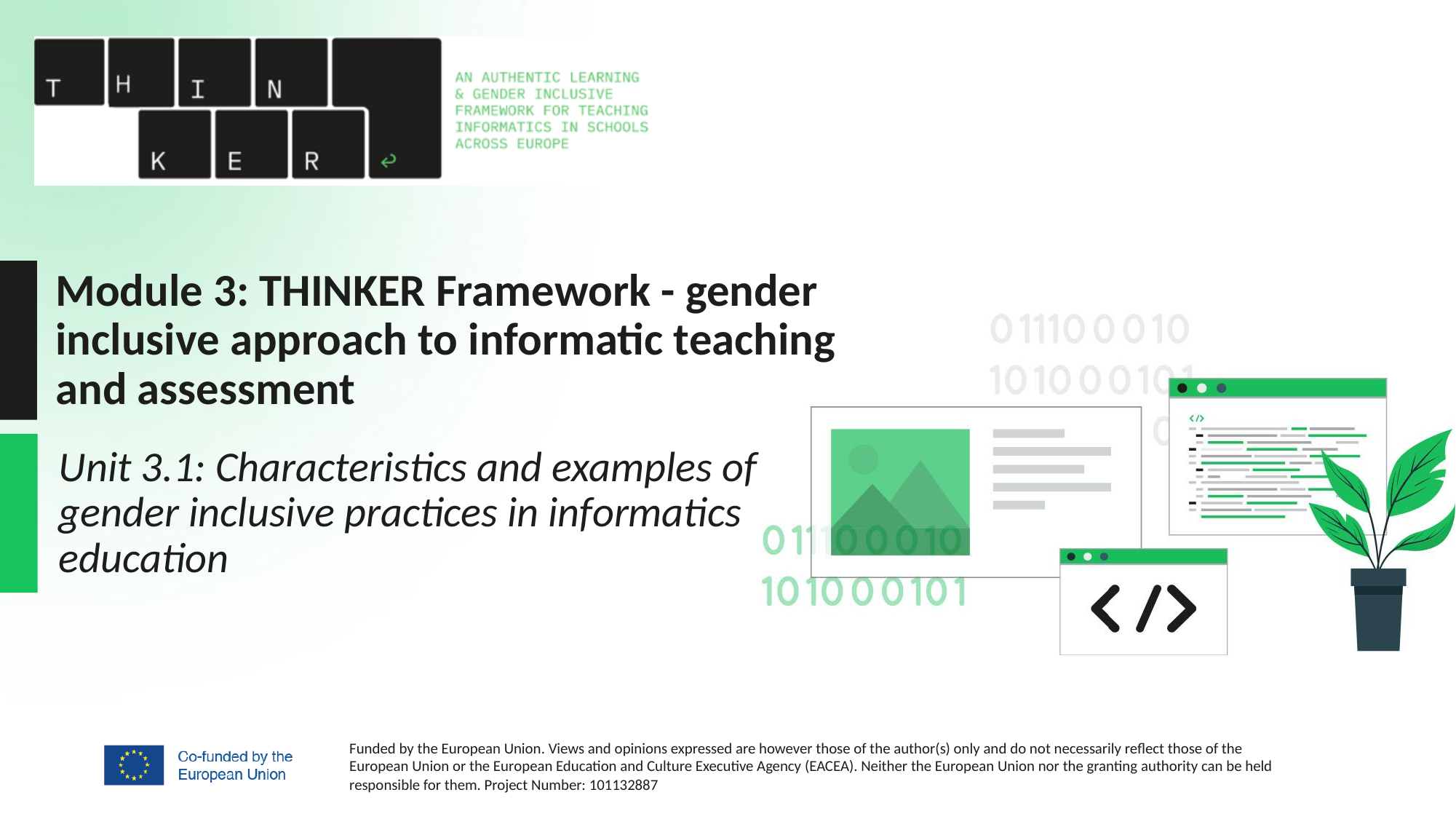

# Module 3: THINKER Framework - gender inclusive approach to informatic teaching and assessment
Unit 3.1: Characteristics and examples of gender inclusive practices in informatics education